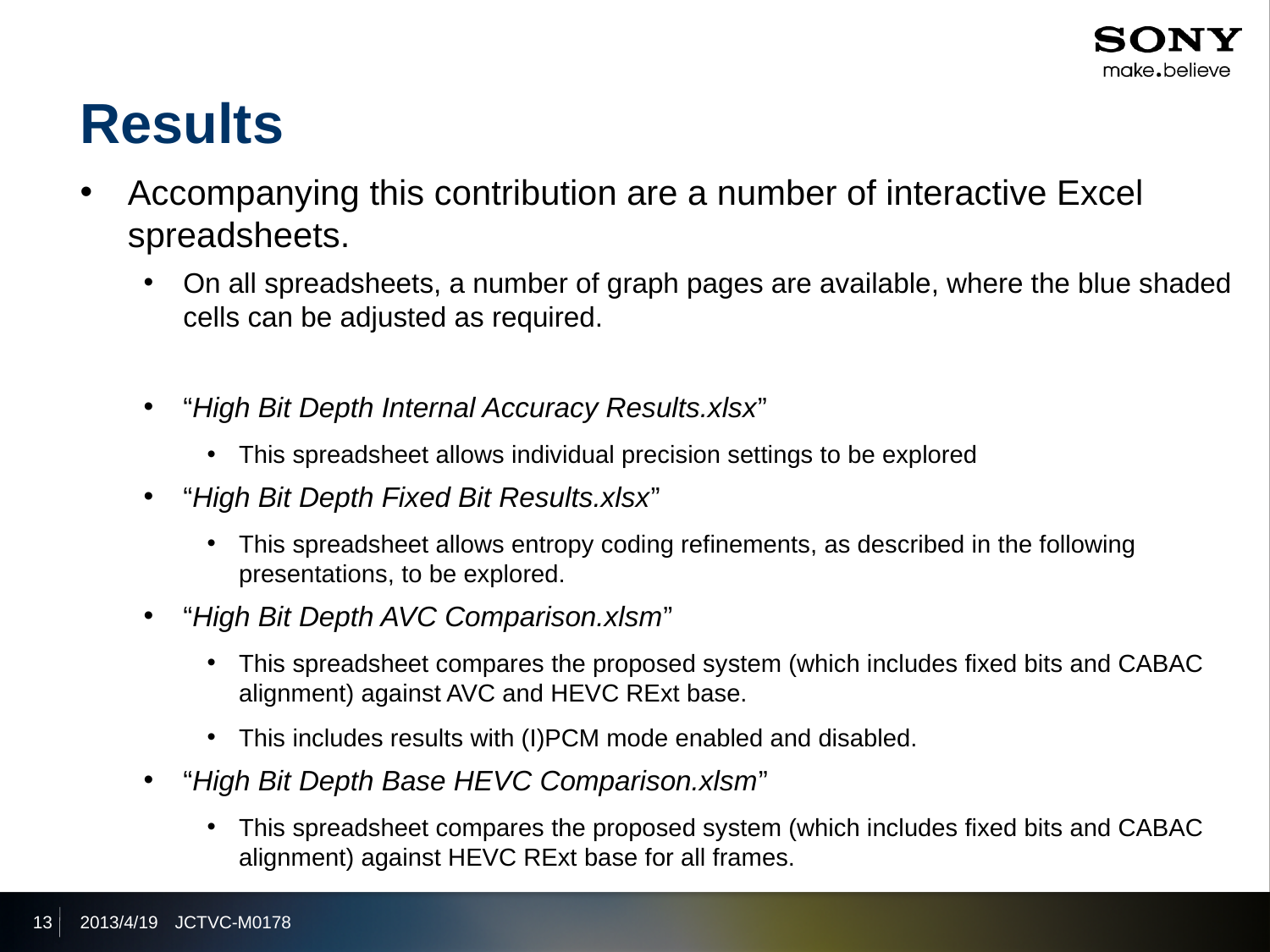

# Results
Accompanying this contribution are a number of interactive Excel spreadsheets.
On all spreadsheets, a number of graph pages are available, where the blue shaded cells can be adjusted as required.

“High Bit Depth Internal Accuracy Results.xlsx”
This spreadsheet allows individual precision settings to be explored
“High Bit Depth Fixed Bit Results.xlsx”
This spreadsheet allows entropy coding refinements, as described in the following presentations, to be explored.
“High Bit Depth AVC Comparison.xlsm”
This spreadsheet compares the proposed system (which includes fixed bits and CABAC alignment) against AVC and HEVC RExt base.
This includes results with (I)PCM mode enabled and disabled.
“High Bit Depth Base HEVC Comparison.xlsm”
This spreadsheet compares the proposed system (which includes fixed bits and CABAC alignment) against HEVC RExt base for all frames.
13
2013/4/19
JCTVC-M0178